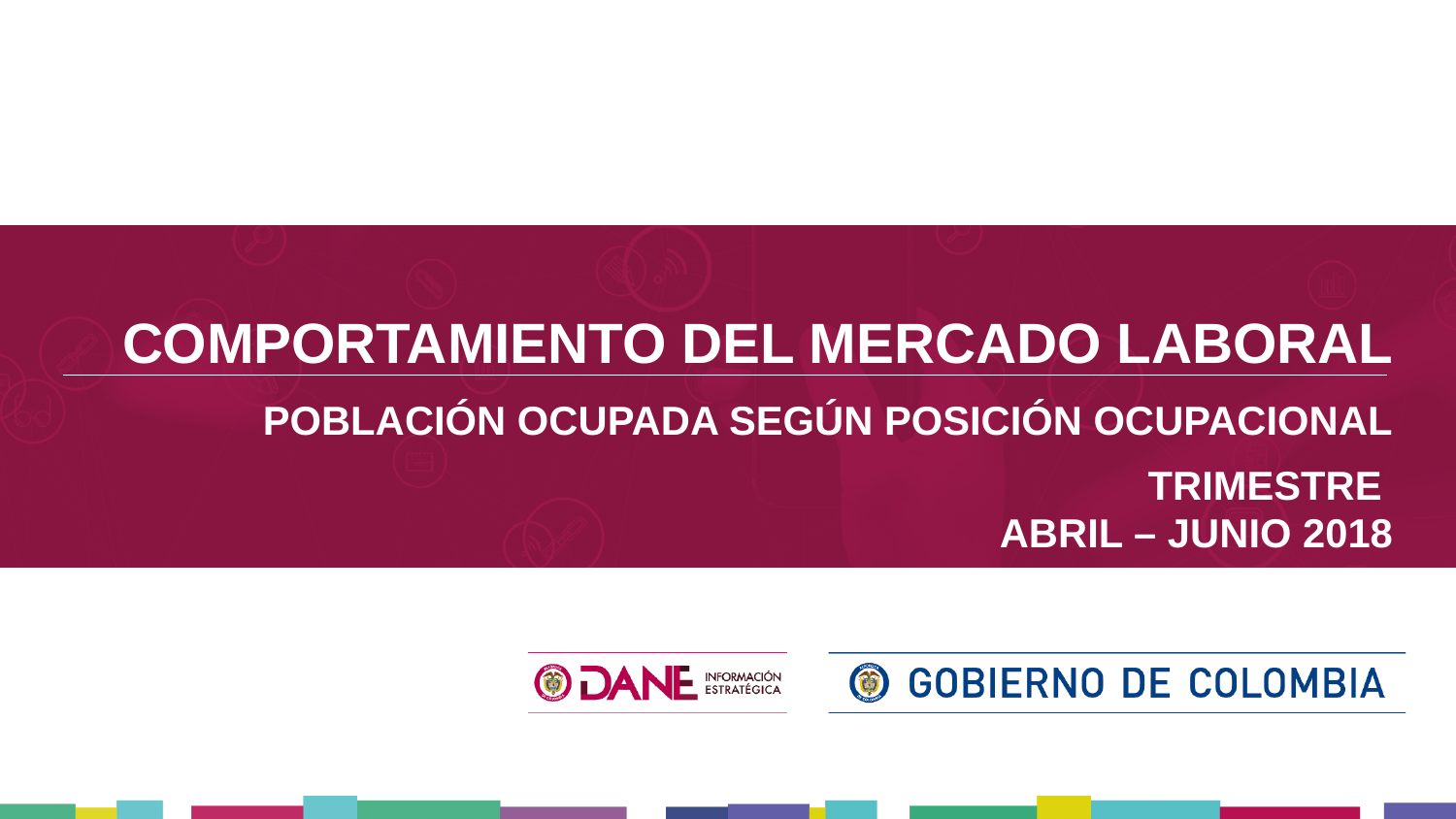

COMPORTAMIENTO DEL MERCADO LABORAL
POBLACIÓN OCUPADA SEGÚN POSICIÓN OCUPACIONAL
TRIMESTRE
ABRIL – JUNIO 2018